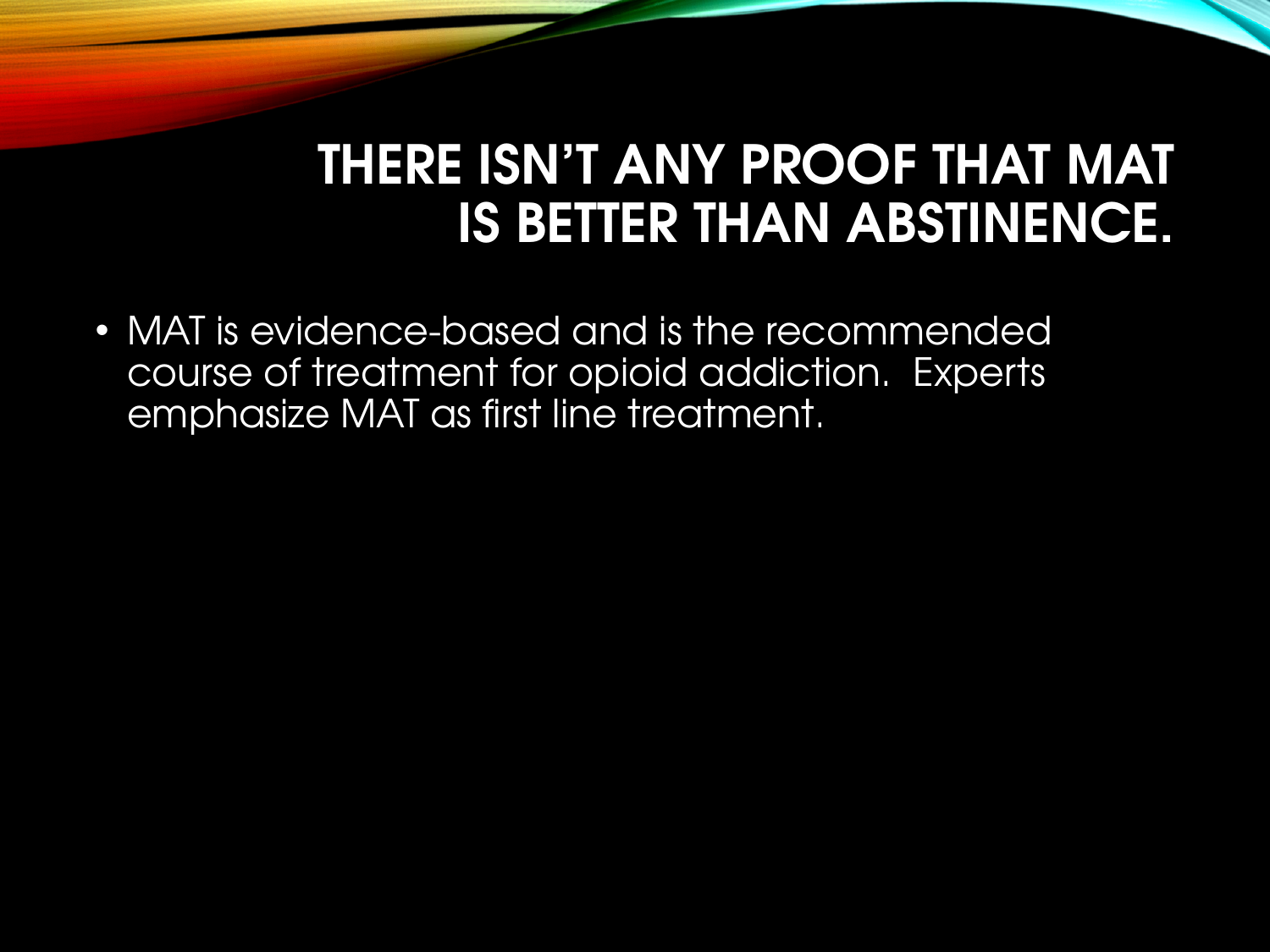

# There isn’t any proof that MAT is better than abstinence.
MAT is evidence-based and is the recommended course of treatment for opioid addiction.  Experts emphasize MAT as first line treatment.